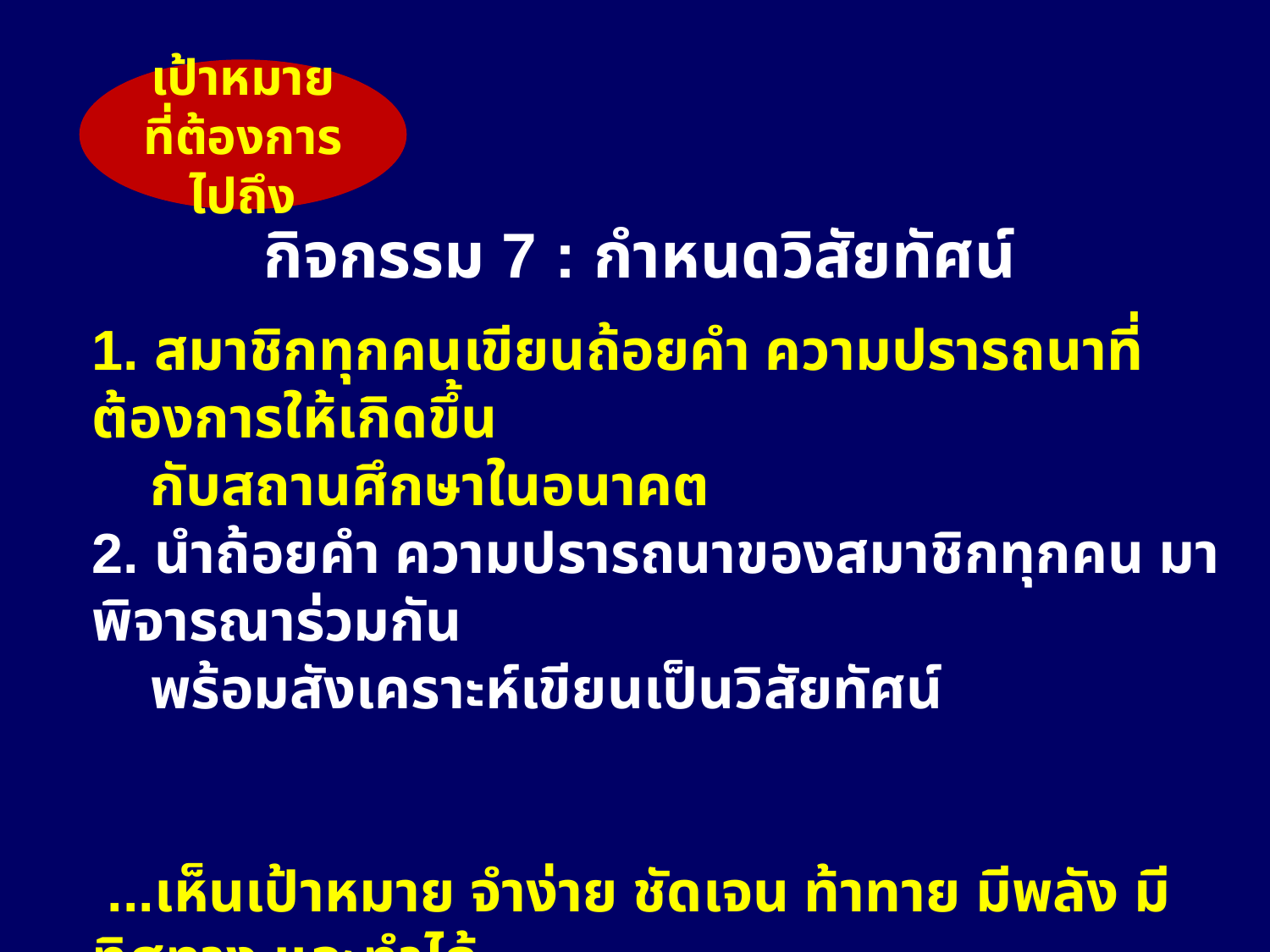

เป้าหมายที่ต้องการไปถึง
กิจกรรม 7 : กำหนดวิสัยทัศน์
1. สมาชิกทุกคนเขียนถ้อยคำ ความปรารถนาที่ต้องการให้เกิดขึ้น
    กับสถานศึกษาในอนาคต
2. นำถ้อยคำ ความปรารถนาของสมาชิกทุกคน มาพิจารณาร่วมกัน
    พร้อมสังเคราะห์เขียนเป็นวิสัยทัศน์
 ...เห็นเป้าหมาย จำง่าย ชัดเจน ท้าทาย มีพลัง มีทิศทาง และทำได้....